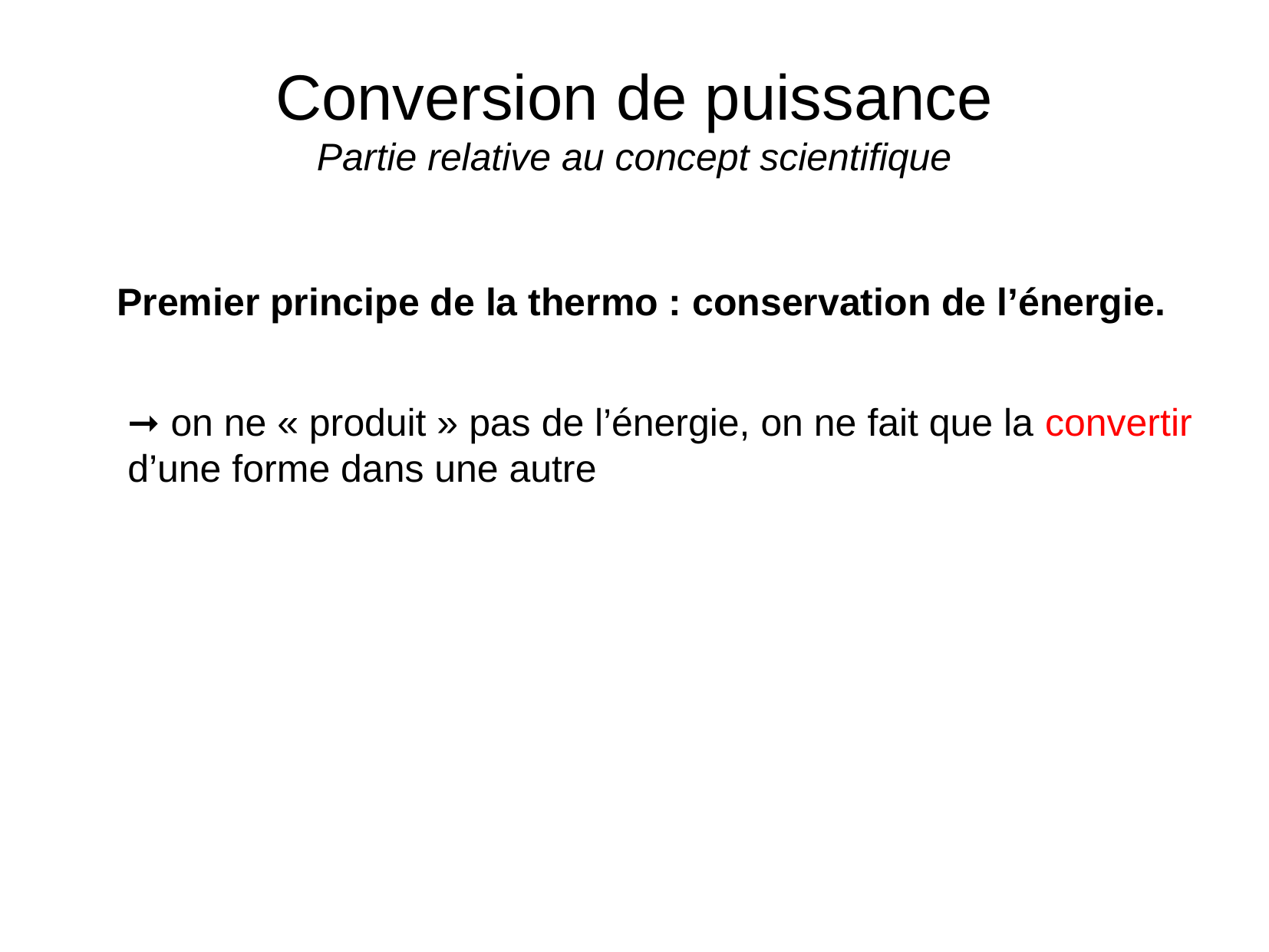

# Conversion de puissance Partie relative au concept scientifique
Premier principe de la thermo : conservation de l’énergie.
➞ on ne « produit » pas de l’énergie, on ne fait que la convertir
d’une forme dans une autre